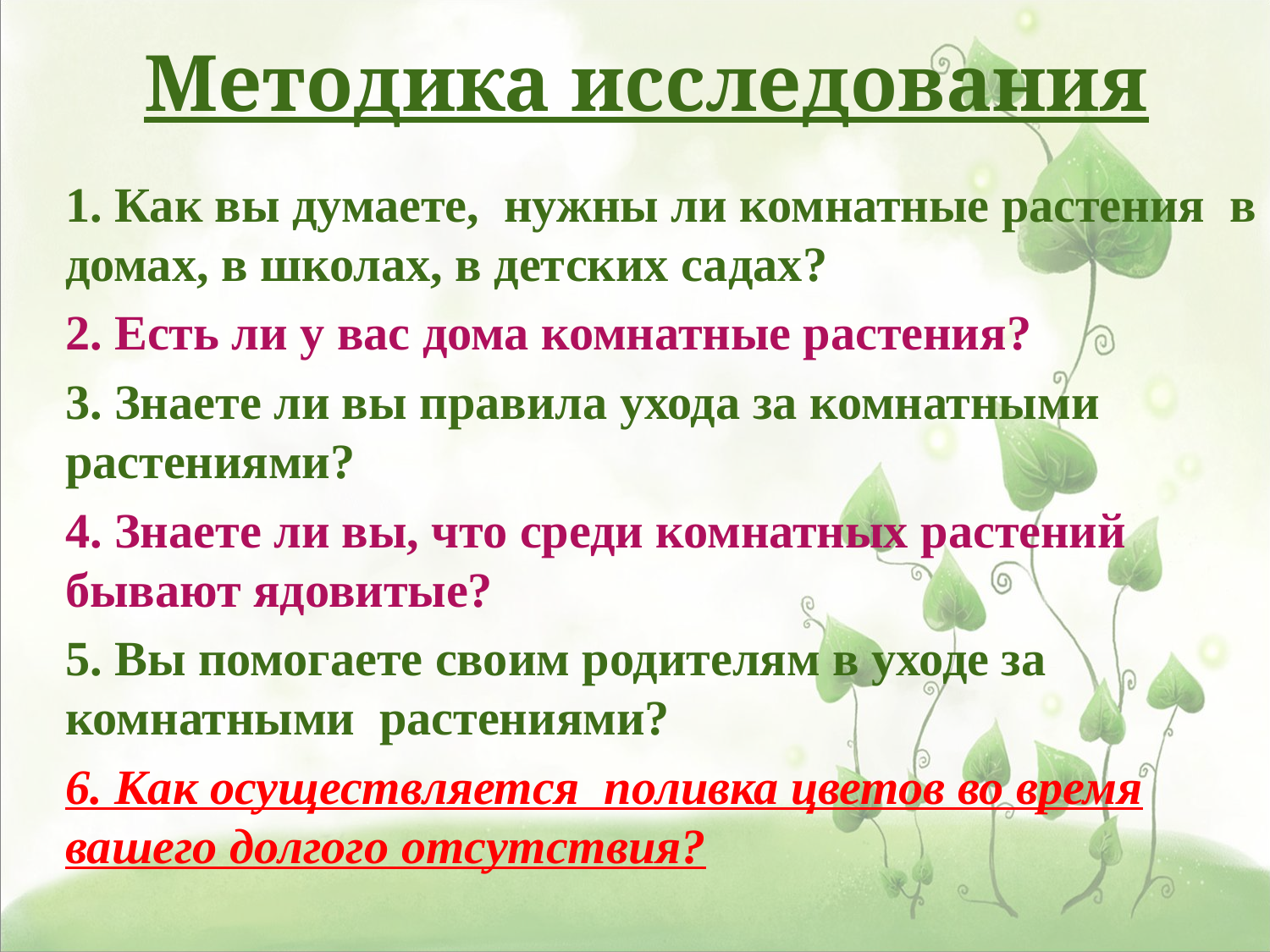

# Методика исследования
1. Как вы думаете,  нужны ли комнатные растения  в домах, в школах, в детских садах?
2. Есть ли у вас дома комнатные растения?
3. Знаете ли вы правила ухода за комнатными растениями?
4. Знаете ли вы, что среди комнатных растений бывают ядовитые?
5. Вы помогаете своим родителям в уходе за комнатными  растениями?
6. Как осуществляется  поливка цветов во время вашего долгого отсутствия?